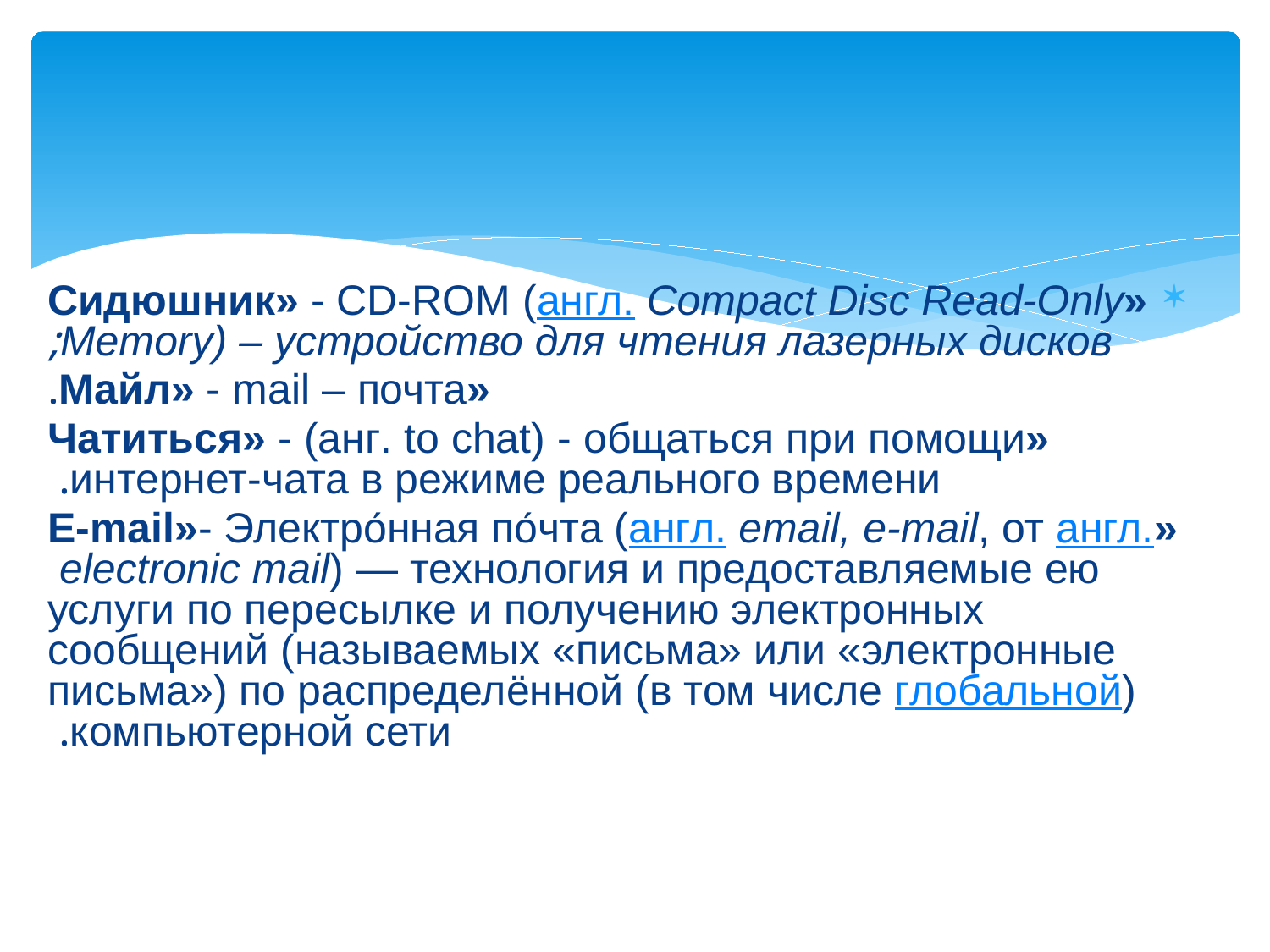

#
«Сидюшник» - CD-ROM (англ. Compact Disc Read-Only Memory) – устройство для чтения лазерных дисков;
 «Майл» - mail – почта.
«Чатиться» - (анг. to chat) - общаться при помощи интернет-чата в режиме реального времени.
«E-mail»- Электро́нная по́чта (англ. email, e-mail, от англ. electronic mail) — технология и предоставляемые ею услуги по пересылке и получению электронных сообщений (называемых «письма» или «электронные письма») по распределённой (в том числе глобальной) компьютерной сети.